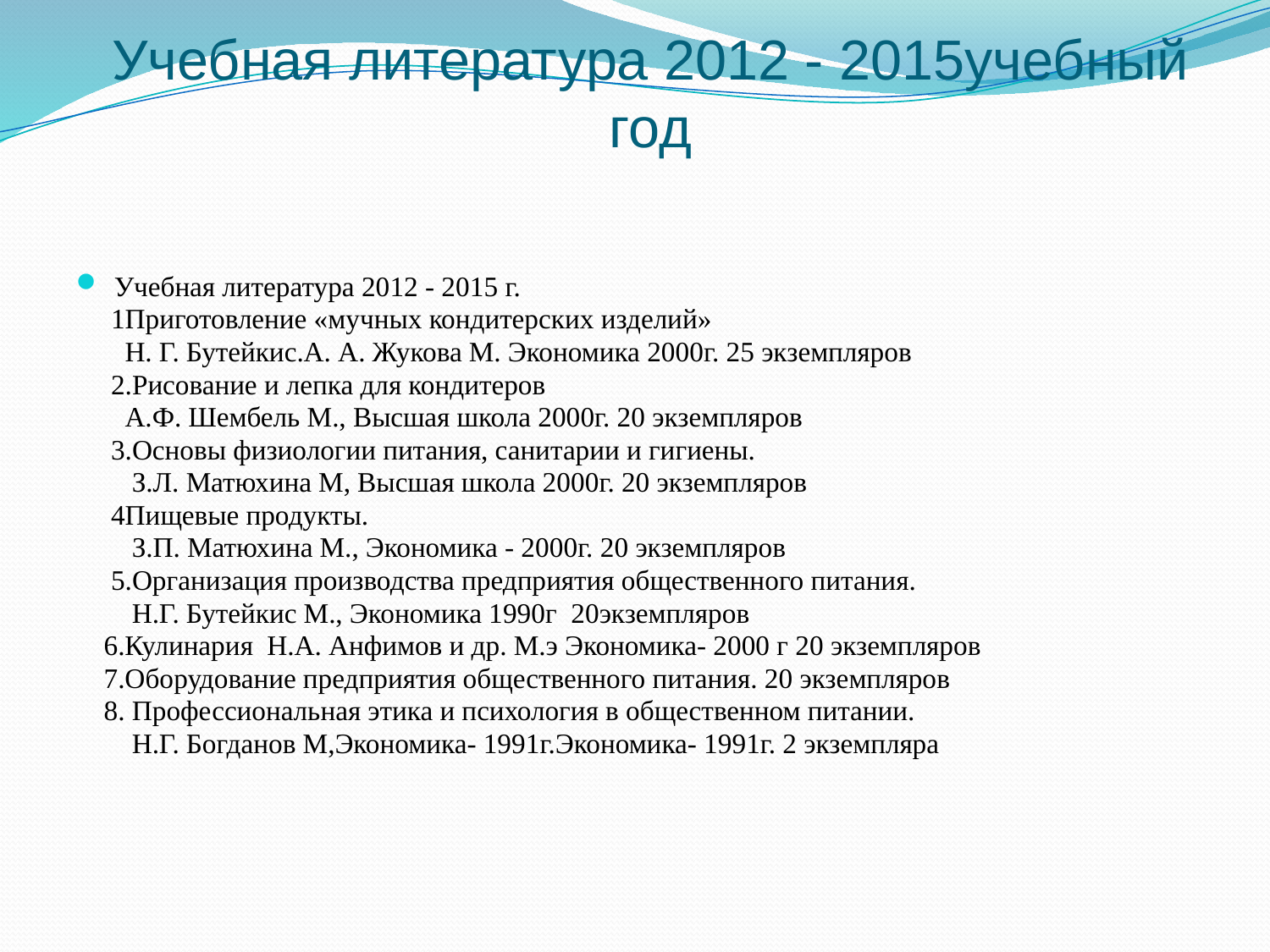

# Учебная литература 2012 - 2015учебный год
Учебная литература 2012 - 2015 г.
     1Приготовление «мучных кондитерских изделий»
       Н. Г. Бутейкис.А. А. Жукова М. Экономика 2000г. 25 экземпляров
     2.Рисование и лепка для кондитеров
       А.Ф. Шембель М., Высшая школа 2000г. 20 экземпляров
     3.Основы физиологии питания, санитарии и гигиены.
        З.Л. Матюхина М, Высшая школа 2000г. 20 экземпляров
     4Пищевые продукты.
        З.П. Матюхина М., Экономика - 2000г. 20 экземпляров
     5.Организация производства предприятия общественного питания.
        Н.Г. Бутейкис М., Экономика 1990г  20экземпляров
    6.Кулинария  Н.А. Анфимов и др. М.э Экономика- 2000 г 20 экземпляров
    7.Оборудование предприятия общественного питания. 20 экземпляров
    8. Профессиональная этика и психология в общественном питании.
        Н.Г. Богданов М,Экономика- 1991г.Экономика- 1991г. 2 экземпляра